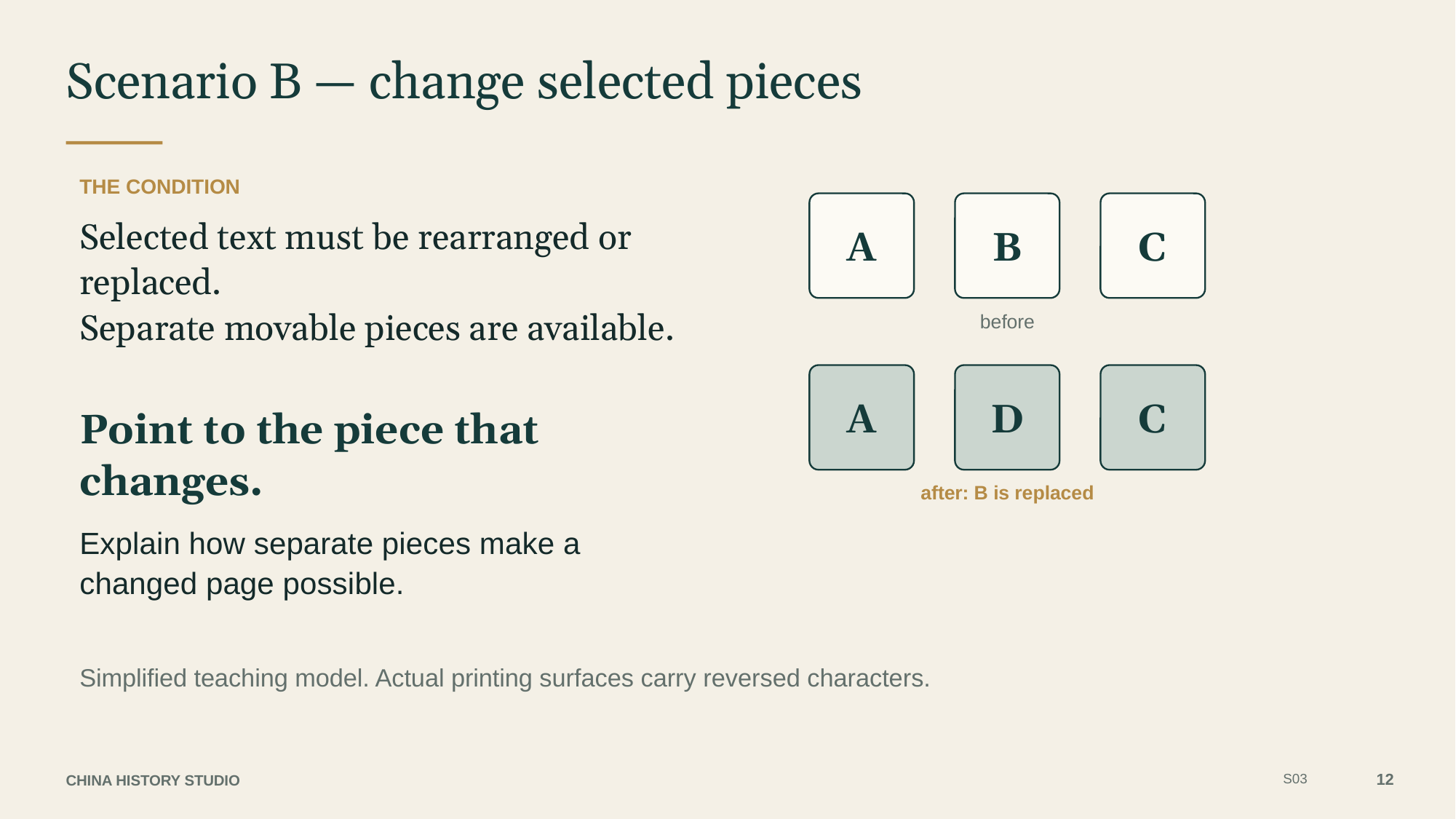

Scenario B — change selected pieces

THE CONDITION

Selected text must be rearranged or replaced.
Separate movable pieces are available.
A
B
C
before

A
D
C
Point to the piece that changes.
after: B is replaced
Explain how separate pieces make a changed page possible.
Simplified teaching model. Actual printing surfaces carry reversed characters.
12
S03
CHINA HISTORY STUDIO